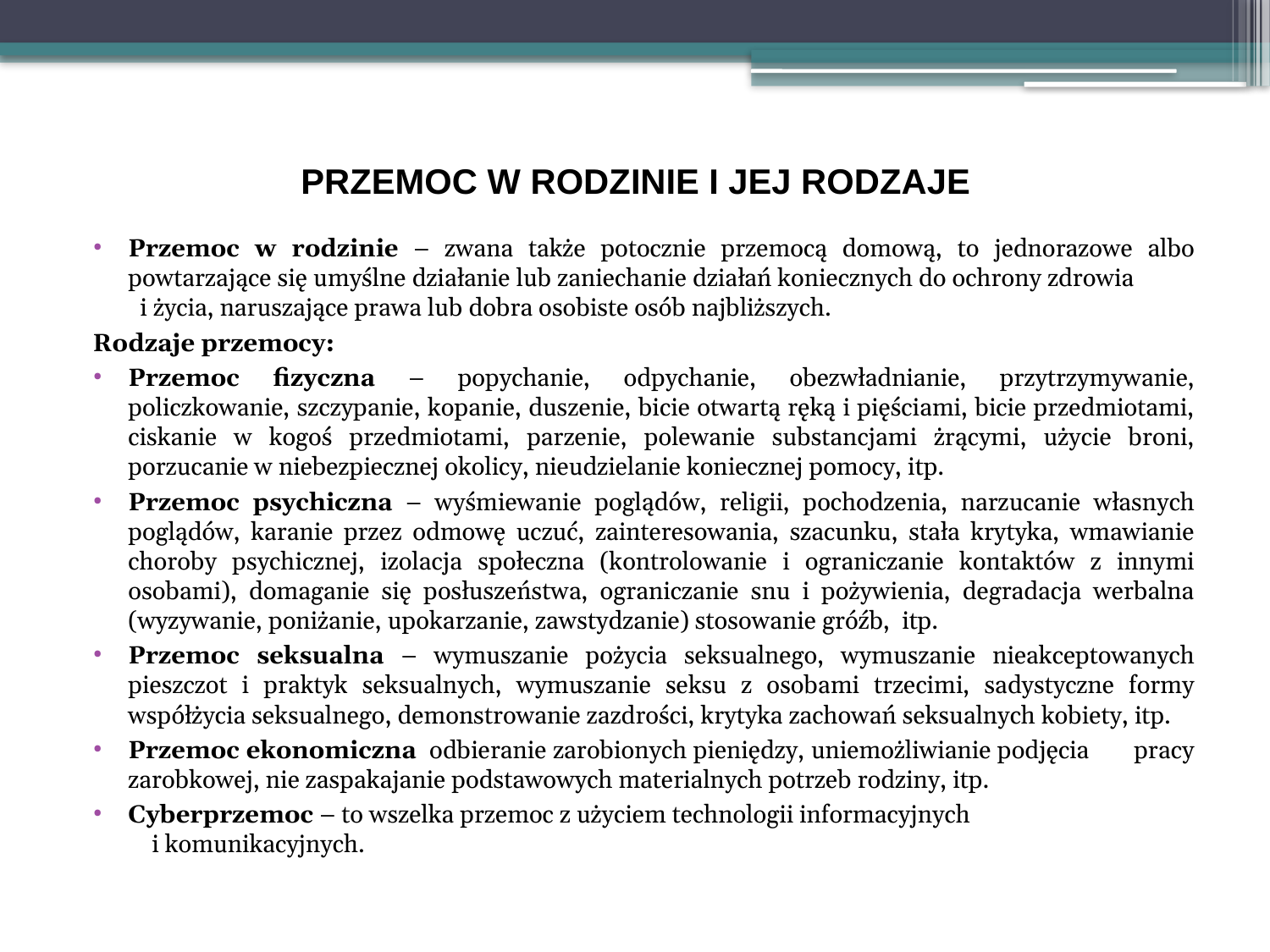

# PRZEMOC W RODZINIE I JEJ RODZAJE
Przemoc w rodzinie – zwana także potocznie przemocą domową, to jednorazowe albo powtarzające się umyślne działanie lub zaniechanie działań koniecznych do ochrony zdrowia             i życia, naruszające prawa lub dobra osobiste osób najbliższych.
Rodzaje przemocy:
Przemoc fizyczna – popychanie, odpychanie, obezwładnianie, przytrzymywanie, policzkowanie, szczypanie, kopanie, duszenie, bicie otwartą ręką i pięściami, bicie przedmiotami, ciskanie w kogoś przedmiotami, parzenie, polewanie substancjami żrącymi, użycie broni, porzucanie w niebezpiecznej okolicy, nieudzielanie koniecznej pomocy, itp.
Przemoc psychiczna – wyśmiewanie poglądów, religii, pochodzenia, narzucanie własnych poglądów, karanie przez odmowę uczuć, zainteresowania, szacunku, stała krytyka, wmawianie choroby psychicznej, izolacja społeczna (kontrolowanie i ograniczanie kontaktów z innymi osobami), domaganie się posłuszeństwa, ograniczanie snu i pożywienia, degradacja werbalna (wyzywanie, poniżanie, upokarzanie, zawstydzanie) stosowanie gróźb,  itp.
Przemoc seksualna – wymuszanie pożycia seksualnego, wymuszanie nieakceptowanych pieszczot i praktyk seksualnych, wymuszanie seksu z osobami trzecimi, sadystyczne formy współżycia seksualnego, demonstrowanie zazdrości, krytyka zachowań seksualnych kobiety, itp.
Przemoc ekonomiczna  odbieranie zarobionych pieniędzy, uniemożliwianie podjęcia       pracy zarobkowej, nie zaspakajanie podstawowych materialnych potrzeb rodziny, itp.
Cyberprzemoc – to wszelka przemoc z użyciem technologii informacyjnych                                          i komunikacyjnych.